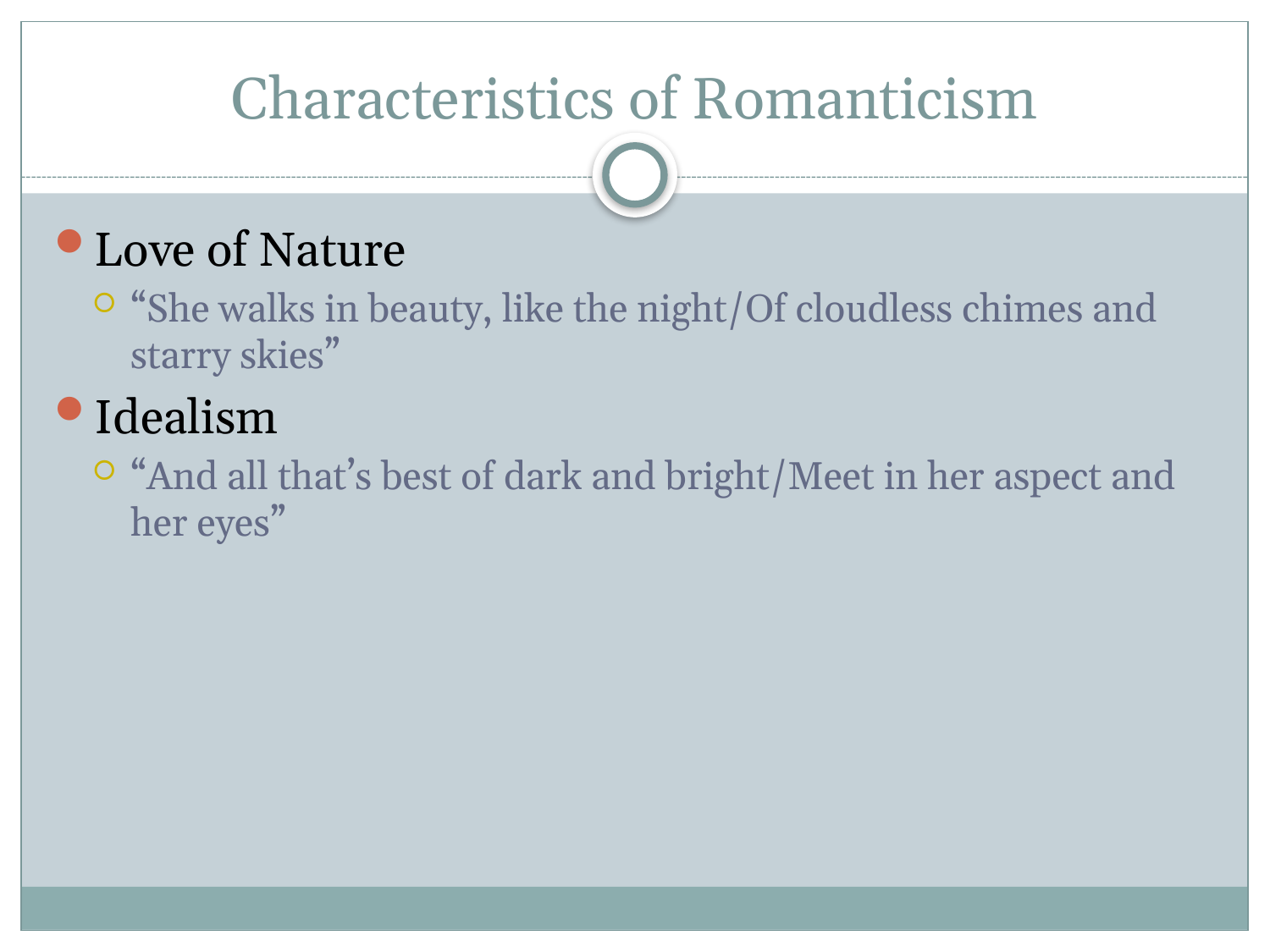

# Characteristics of Romanticism
Love of Nature
“She walks in beauty, like the night/Of cloudless chimes and starry skies”
Idealism
“And all that’s best of dark and bright/Meet in her aspect and her eyes”